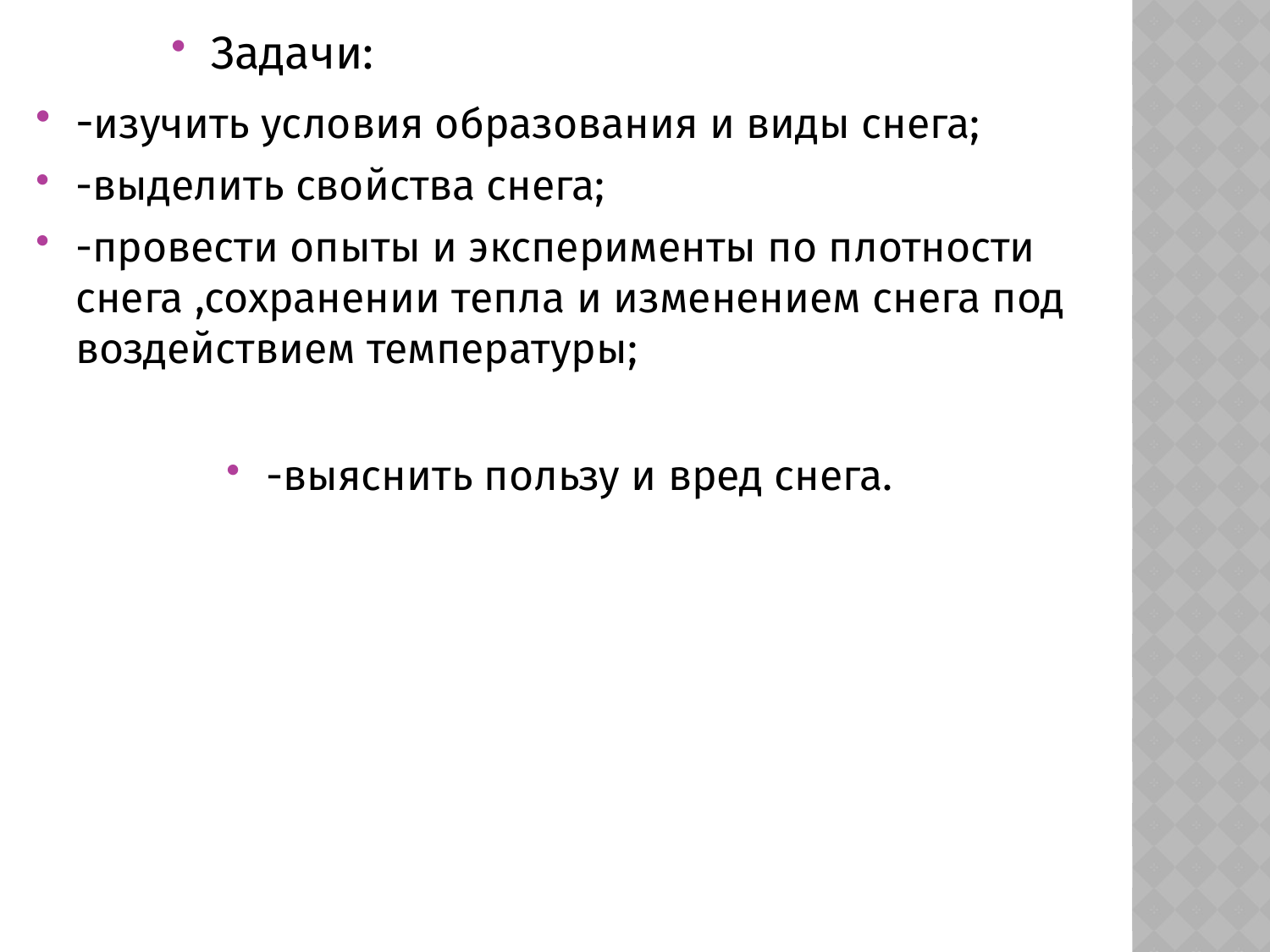

Задачи:
-изучить условия образования и виды снега;
-выделить свойства снега;
-провести опыты и эксперименты по плотности снега ,сохранении тепла и изменением снега под воздействием температуры;

-выяснить пользу и вред снега.

#